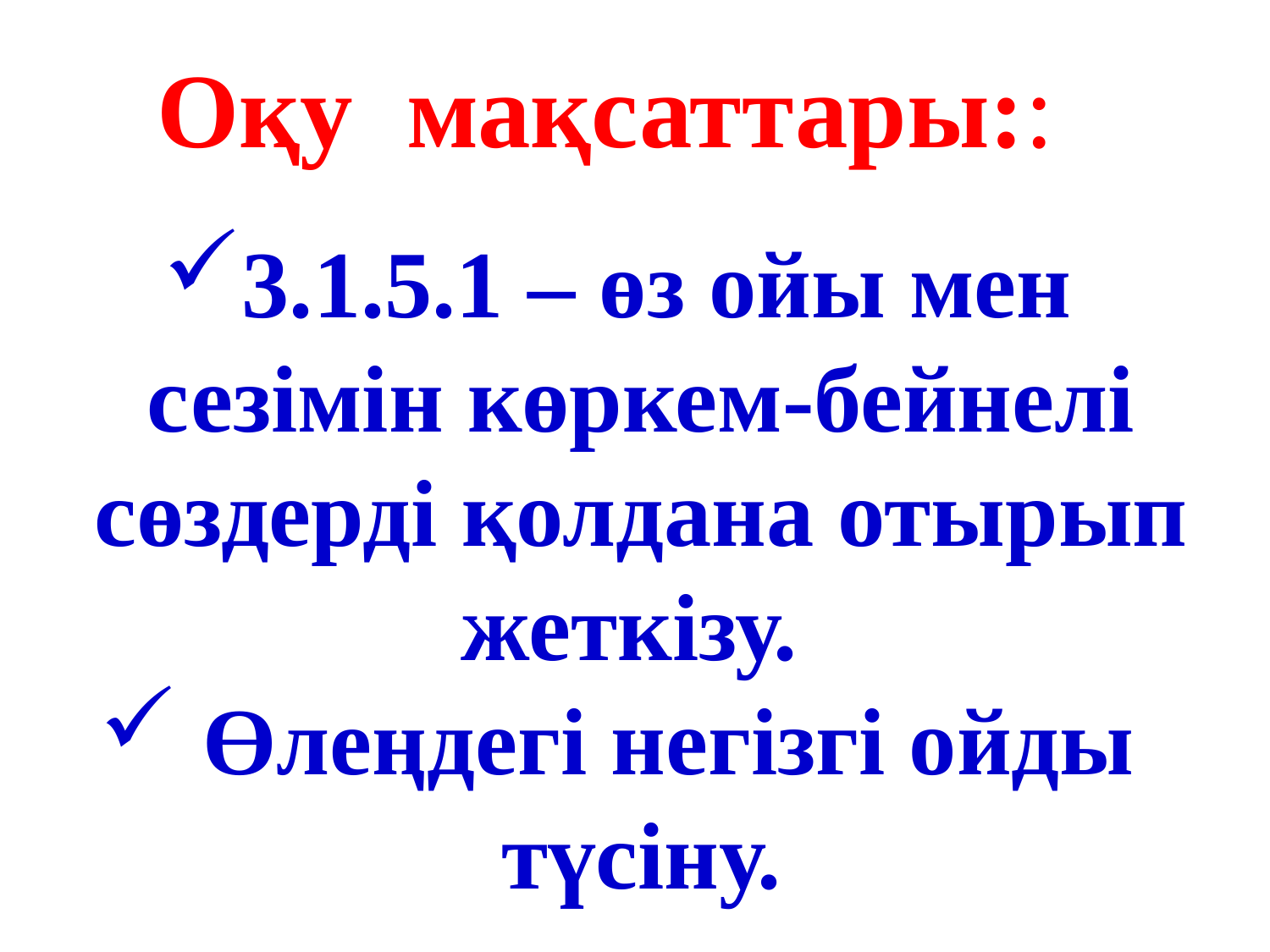

Оқу  мақсаттары::
3.1.5.1 – өз ойы мен сезімін көркем-бейнелі сөздерді қолдана отырып жеткізу.
 Өлеңдегі негізгі ойды түсіну.